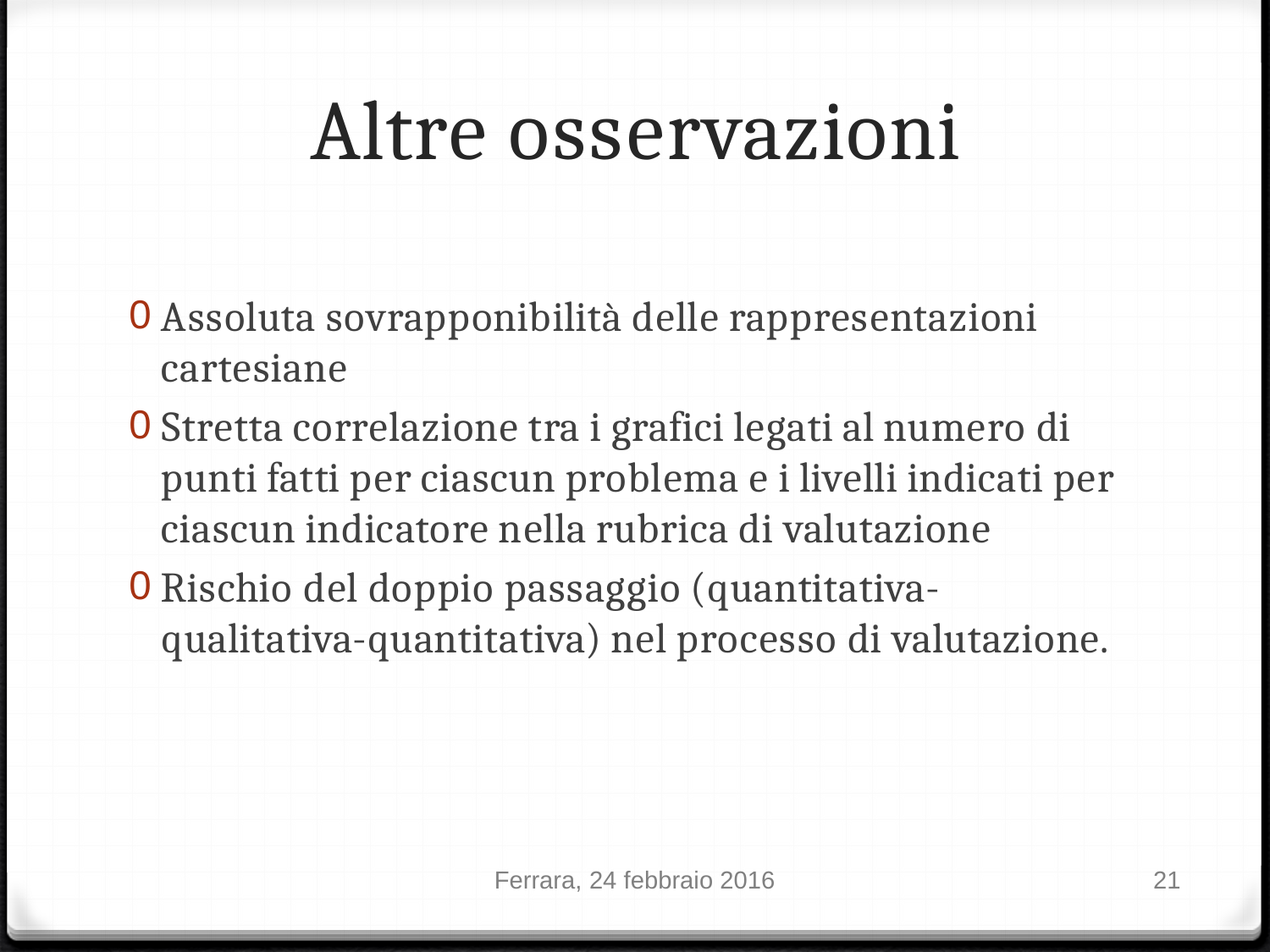

# Altre osservazioni
Assoluta sovrapponibilità delle rappresentazioni cartesiane
Stretta correlazione tra i grafici legati al numero di punti fatti per ciascun problema e i livelli indicati per ciascun indicatore nella rubrica di valutazione
Rischio del doppio passaggio (quantitativa-qualitativa-quantitativa) nel processo di valutazione.
Ferrara, 24 febbraio 2016
21